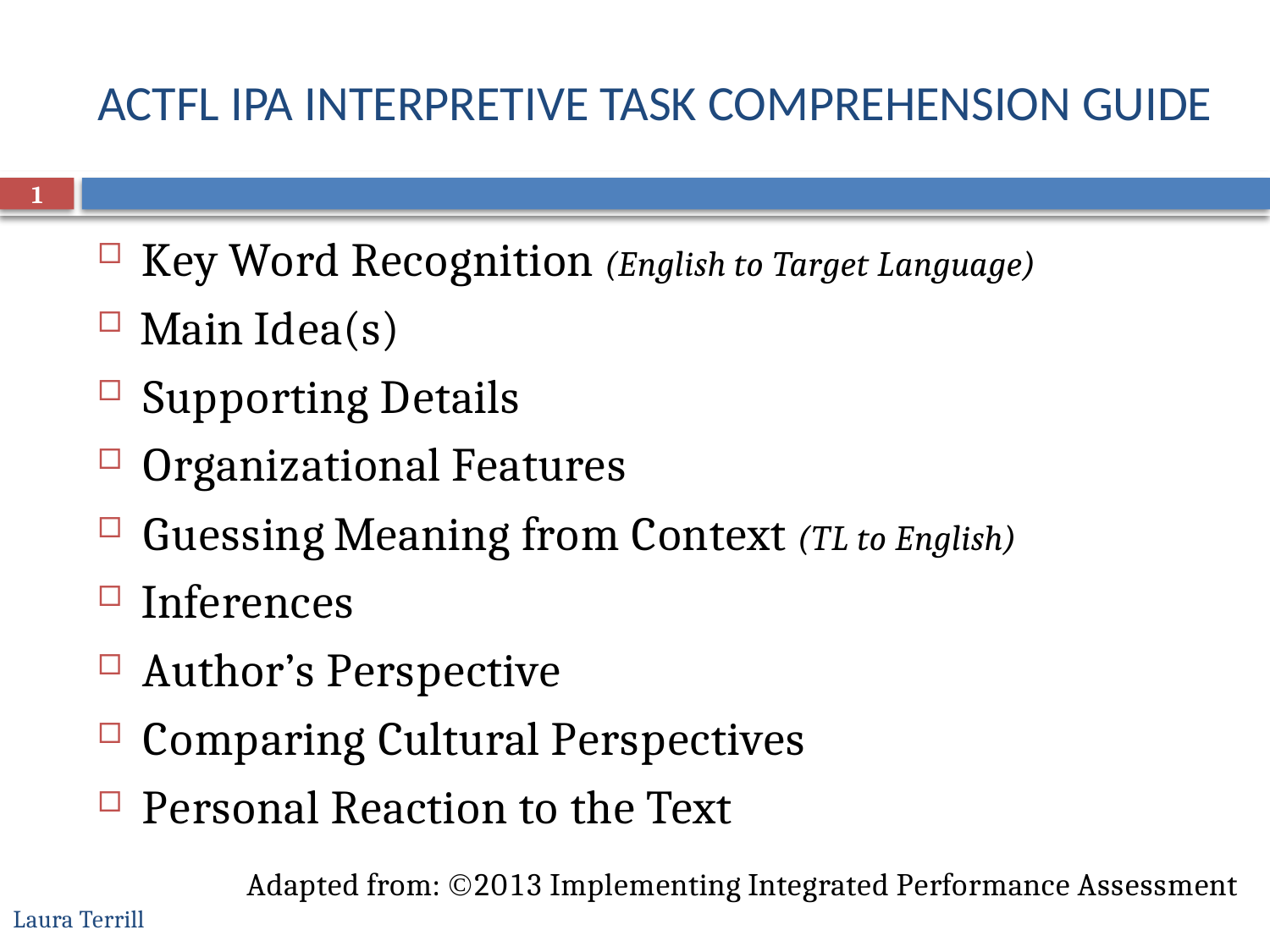

# ACTFL IPA INTERPRETIVE TASK COMPREHENSION GUIDE
1
Key Word Recognition (English to Target Language)
Main Idea(s)
Supporting Details
Organizational Features
Guessing Meaning from Context (TL to English)
Inferences
Author’s Perspective
Comparing Cultural Perspectives
Personal Reaction to the Text
Adapted from: ©2013 Implementing Integrated Performance Assessment

Laura Terrill